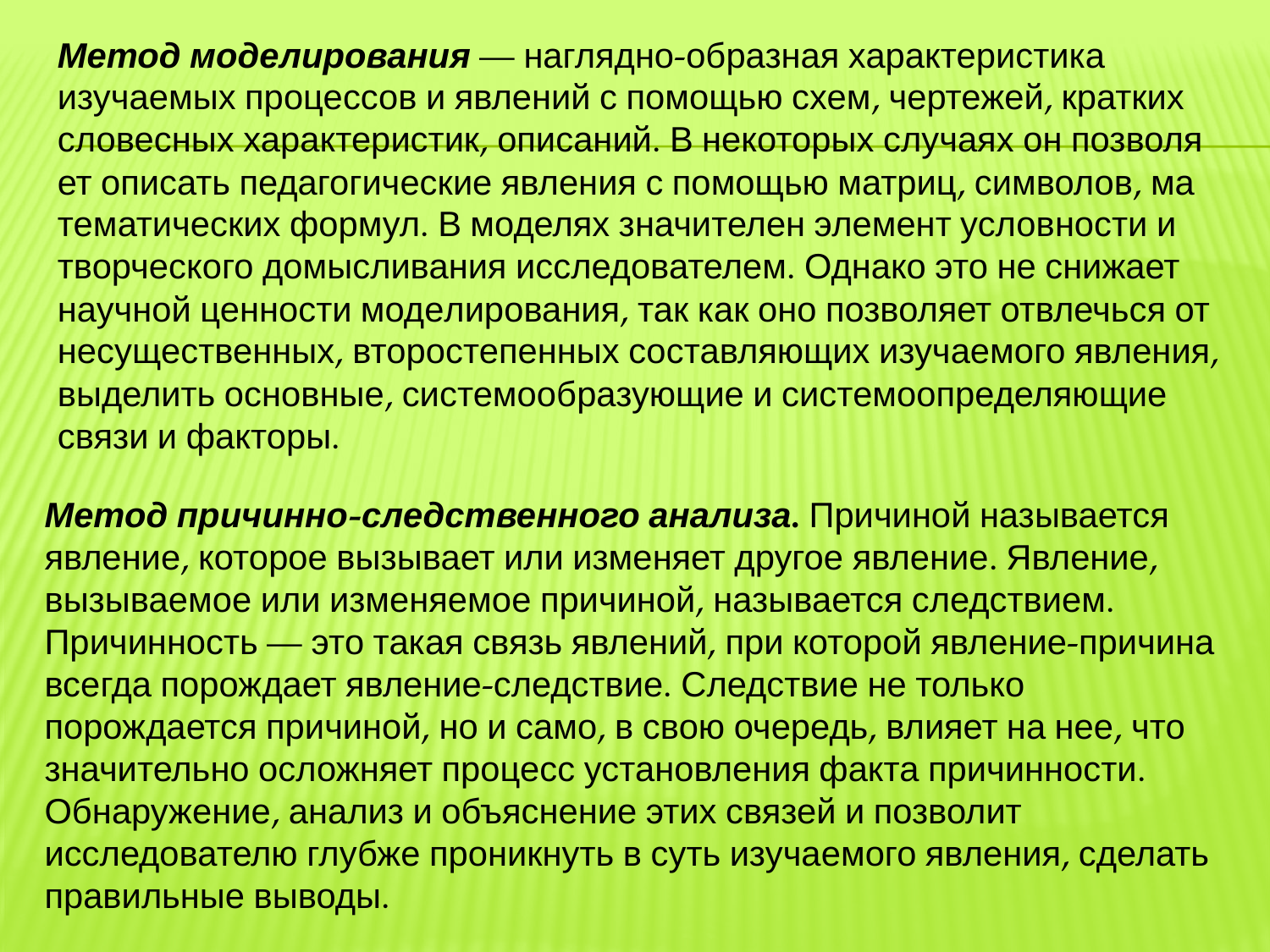

Метод моделирования — наглядно-образная характеристика изучаемых процессов и явлений с помощью схем, чертежей, кратких словесных характеристик, описаний. В некоторых случаях он позволя­ет описать педагогические явления с помощью матриц, символов, ма­тематических формул. В моделях значителен элемент условности и творческого домыслива­ния исследователем. Однако это не снижает научной ценности моде­лирования, так как оно позволяет отвлечься от несущественных, вто­ростепенных составляющих изучаемого явления, выделить основные, системообразующие и системоопределяющие связи и факторы.
Метод причинно-следственного анализа. Причиной называется явление, которое вызывает или изменяет другое явление. Явление, вызываемое или изменяемое причиной, называется следствием. Причинность — это такая связь явлений, при которой явление-причина всегда порож­дает явление-следствие. Следствие не только порождается причиной, но и само, в свою очередь, влияет на нее, что значительно осложняет процесс установления факта причинности. Обнаружение, анализ и объяснение этих связей и позволит исследователю глубже проник­нуть в суть изучаемого явления, сделать правильные выводы.